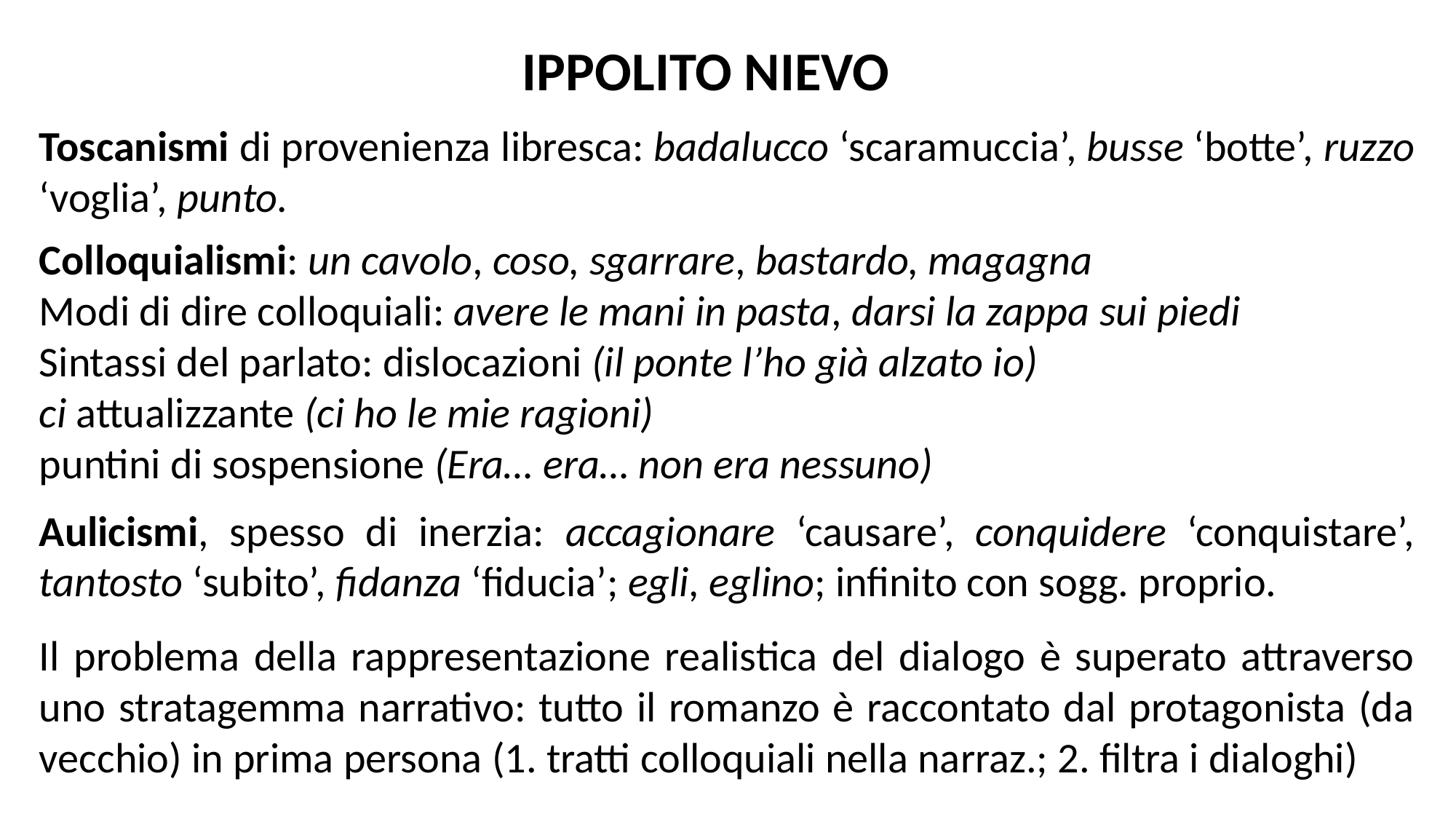

IPPOLITO NIEVO
Toscanismi di provenienza libresca: badalucco ‘scaramuccia’, busse ‘botte’, ruzzo ‘voglia’, punto.
Colloquialismi: un cavolo, coso, sgarrare, bastardo, magagna
Modi di dire colloquiali: avere le mani in pasta, darsi la zappa sui piedi
Sintassi del parlato: dislocazioni (il ponte l’ho già alzato io)
ci attualizzante (ci ho le mie ragioni)
puntini di sospensione (Era… era… non era nessuno)
Aulicismi, spesso di inerzia: accagionare ‘causare’, conquidere ‘conquistare’, tantosto ‘subito’, fidanza ‘fiducia’; egli, eglino; infinito con sogg. proprio.
Il problema della rappresentazione realistica del dialogo è superato attraverso uno stratagemma narrativo: tutto il romanzo è raccontato dal protagonista (da vecchio) in prima persona (1. tratti colloquiali nella narraz.; 2. filtra i dialoghi)